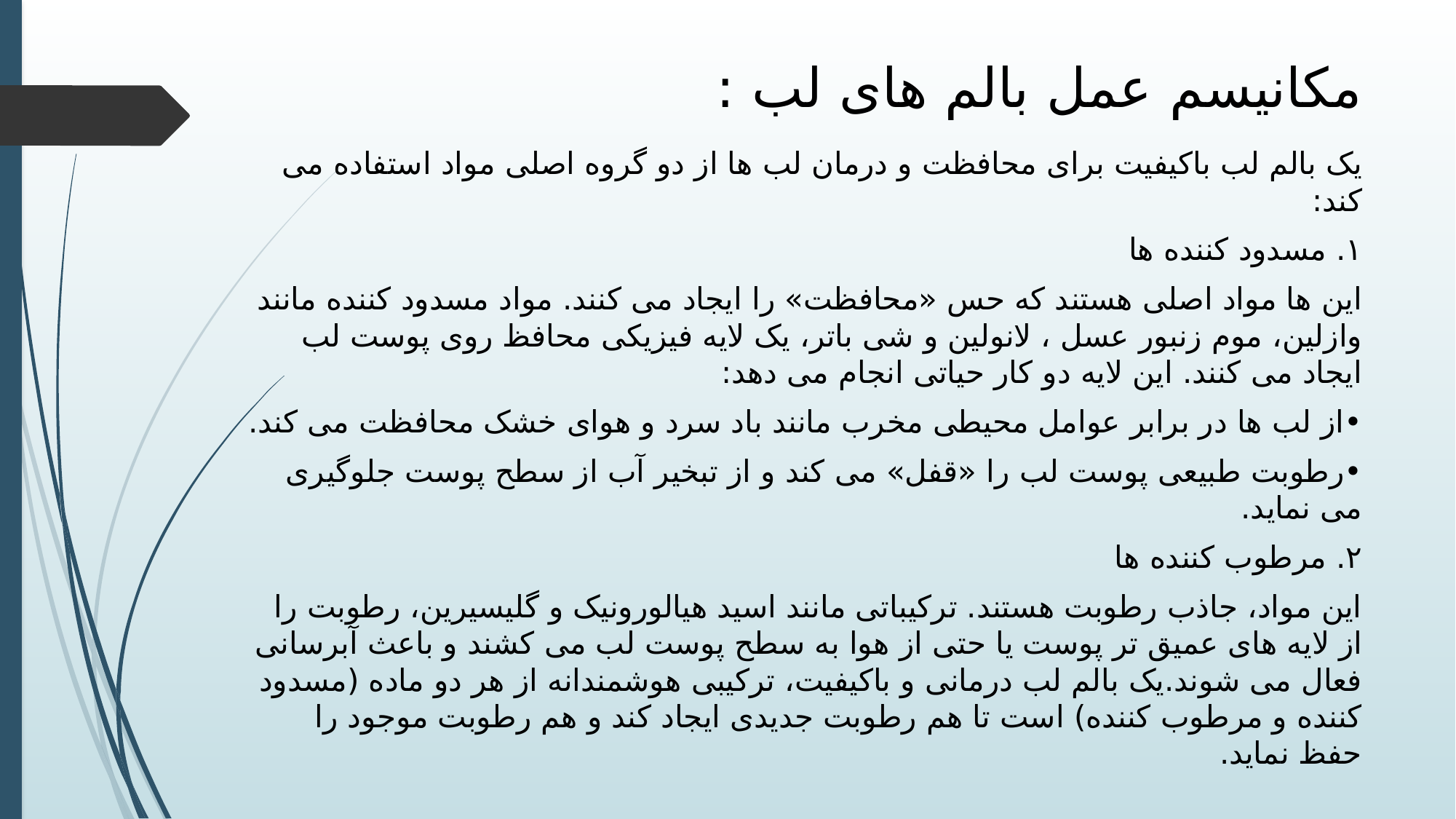

# مکانیسم عمل بالم های لب :
یک بالم لب باکیفیت برای محافظت و درمان لب ها از دو گروه اصلی مواد استفاده می کند:
۱. مسدود کننده ها
این ها مواد اصلی هستند که حس «محافظت» را ایجاد می کنند. مواد مسدود کننده مانند وازلین، موم زنبور عسل ، لانولین و شی باتر، یک لایه فیزیکی محافظ روی پوست لب ایجاد می کنند. این لایه دو کار حیاتی انجام می دهد:
•	از لب ها در برابر عوامل محیطی مخرب مانند باد سرد و هوای خشک محافظت می کند.
•	رطوبت طبیعی پوست لب را «قفل» می کند و از تبخیر آب از سطح پوست جلوگیری می نماید.
۲. مرطوب کننده ها
این مواد، جاذب رطوبت هستند. ترکیباتی مانند اسید هیالورونیک و گلیسیرین، رطوبت را از لایه های عمیق تر پوست یا حتی از هوا به سطح پوست لب می کشند و باعث آبرسانی فعال می شوند.یک بالم لب درمانی و باکیفیت، ترکیبی هوشمندانه از هر دو ماده (مسدود کننده و مرطوب کننده) است تا هم رطوبت جدیدی ایجاد کند و هم رطوبت موجود را حفظ نماید.